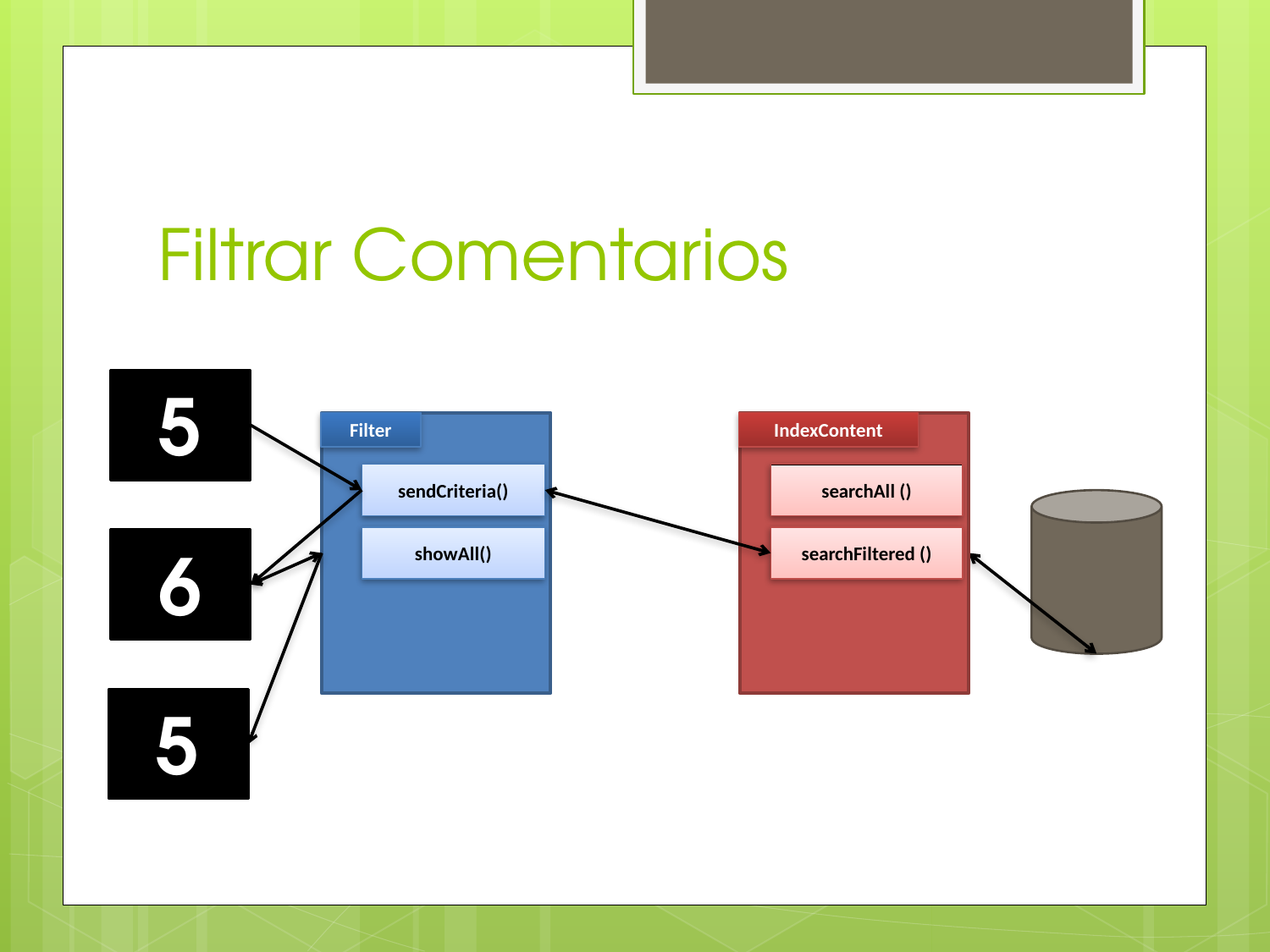

# Filtrar Comentarios
5
IndexContent

searchAll ()
searchFiltered ()
Filter

sendCriteria()

showAll()
6
5